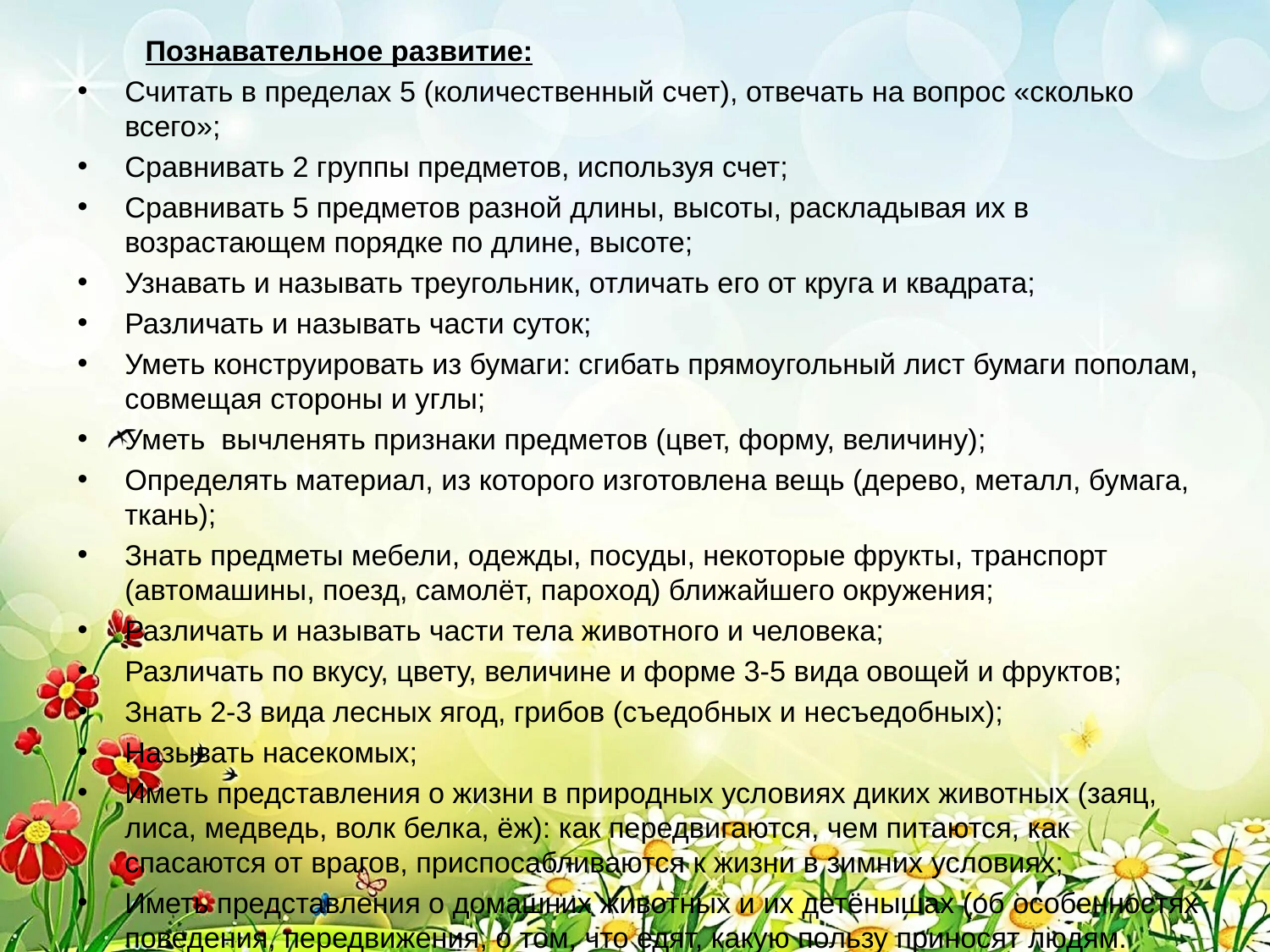

Познавательное развитие:
Считать в пределах 5 (количественный счет), отвечать на вопрос «сколько всего»;
Сравнивать 2 группы предметов, используя счет;
Сравнивать 5 предметов разной длины, высоты, раскладывая их в возрастающем порядке по длине, высоте;
Узнавать и называть треугольник, отличать его от круга и квадрата;
Различать и называть части суток;
Уметь конструировать из бумаги: сгибать прямоугольный лист бумаги пополам, совмещая стороны и углы;
Уметь  вычленять признаки предметов (цвет, форму, величину);
Определять материал, из которого изготовлена вещь (дерево, металл, бумага, ткань);
Знать предметы мебели, одежды, посуды, некоторые фрукты, транспорт (автомашины, поезд, самолёт, пароход) ближайшего окружения;
Различать и называть части тела животного и человека;
Различать по вкусу, цвету, величине и форме 3-5 вида овощей и фруктов;
Знать 2-3 вида лесных ягод, грибов (съедобных и несъедобных);
Называть насекомых;
Иметь представления о жизни в природных условиях диких животных (заяц, лиса, медведь, волк белка, ёж): как передвигаются, чем питаются, как спасаются от врагов, приспосабливаются к жизни в зимних условиях;
Иметь представления о домашних животных и их детёнышах (об особенностях поведения, передвижения, о том, что едят, какую пользу приносят людям.